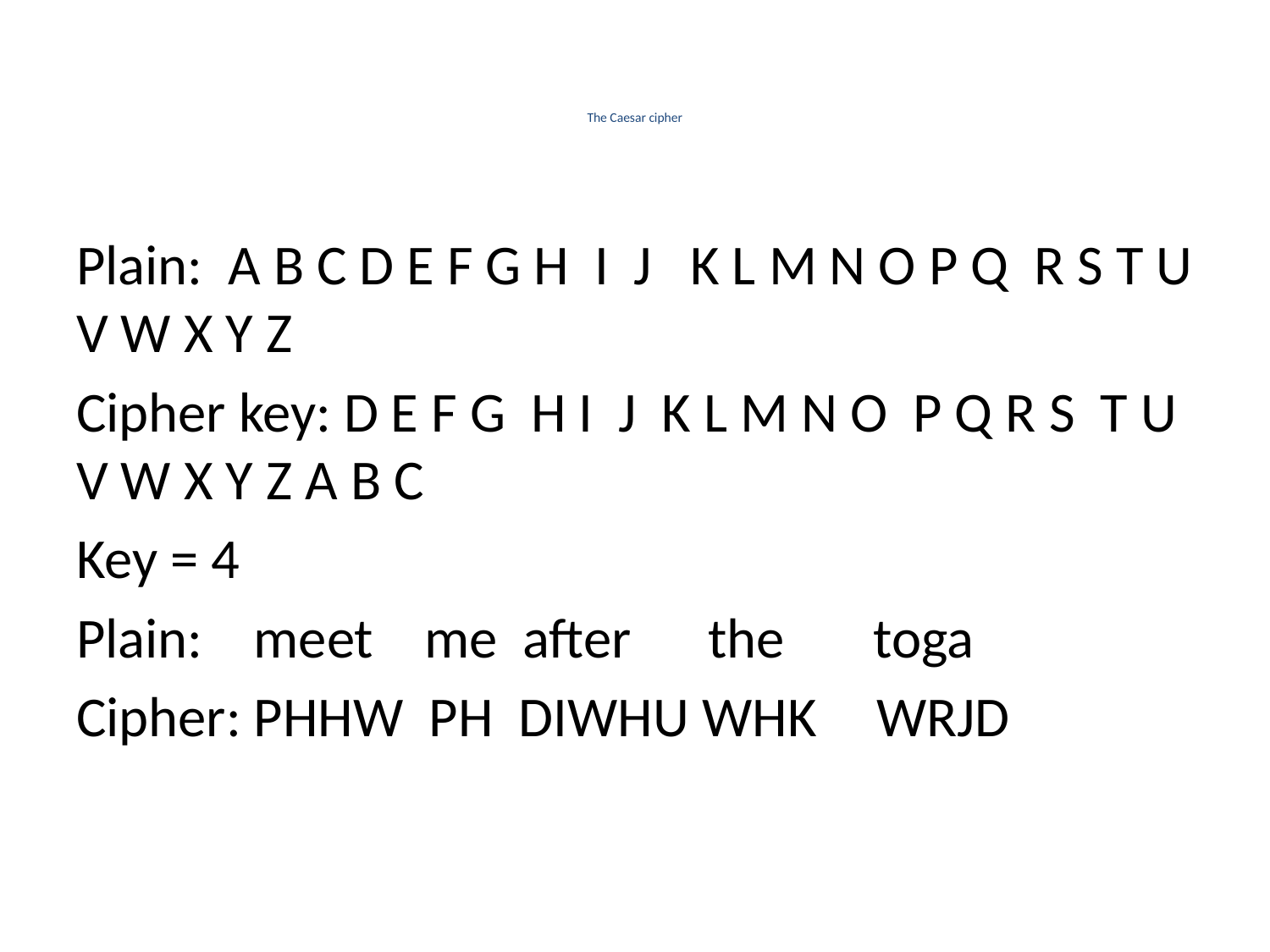

# The Caesar cipher
Plain:  A B C D E F G H  I  J   K L M N O P Q  R S T U V W X Y Z
Cipher key: D E F G  H I  J  K L M N O  P Q R S  T U V W X Y Z A B C
Key = 4
Plain:    meet    me  after      the       toga
Cipher: PHHW  PH  DIWHU WHK	   WRJD